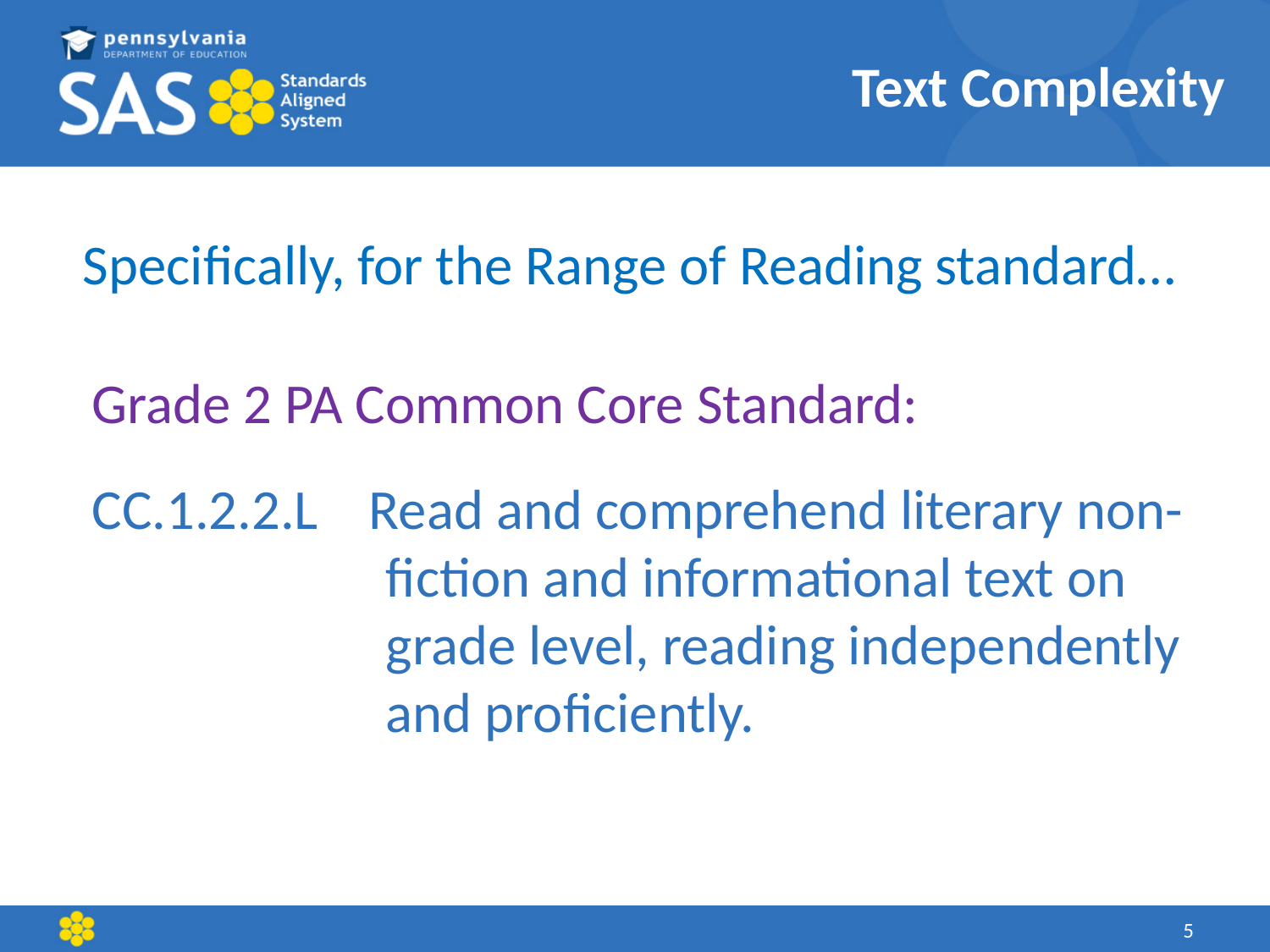

# Text Complexity
Specifically, for the Range of Reading standard…

Grade 2 PA Common Core Standard:

CC.1.2.2.L    Read and comprehend literary non-fiction and informational text on grade level, reading independently and proficiently.

5